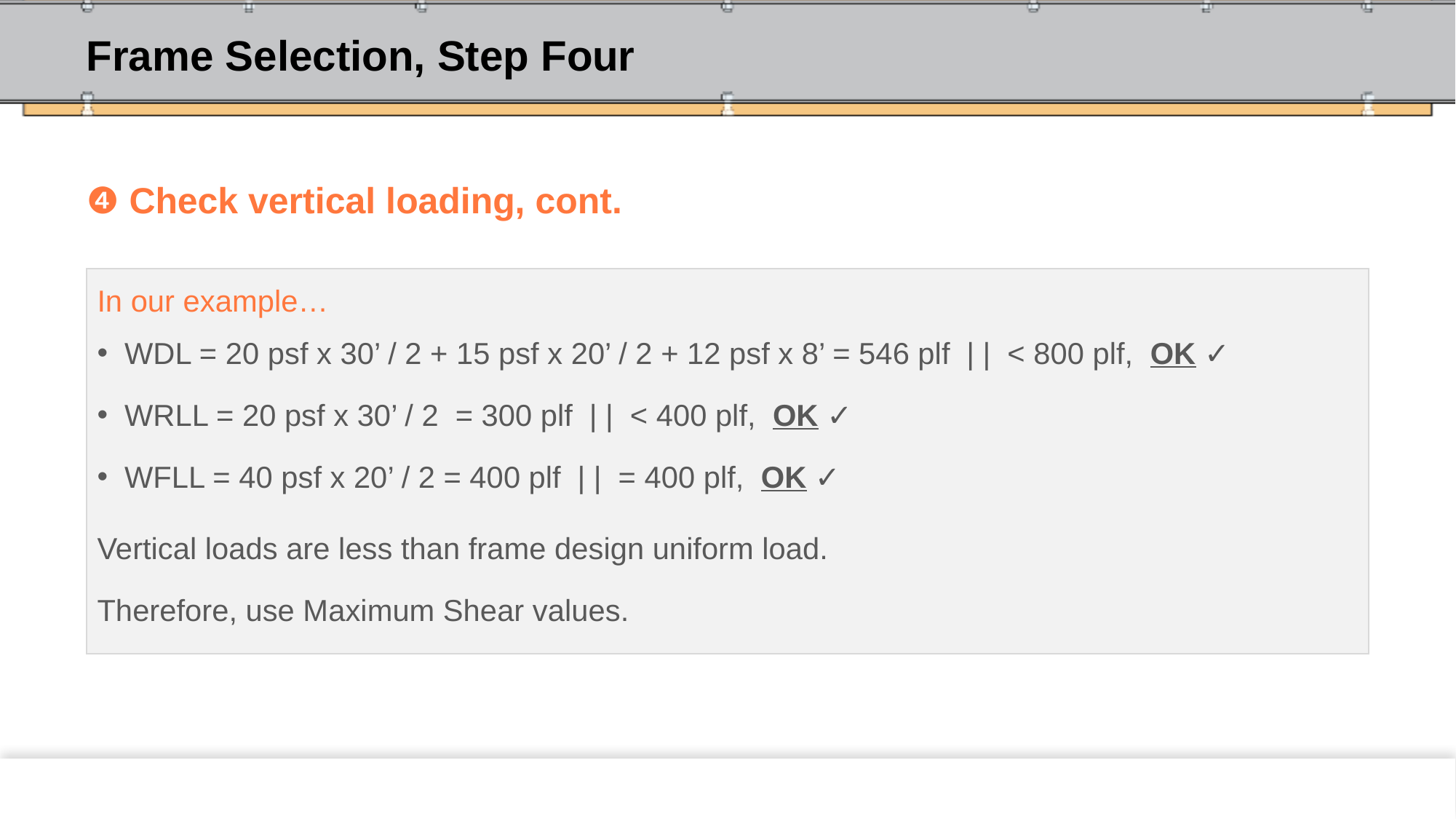

# Frame Selection, Step Four
❹ Check vertical loading, cont.
In our example…
WDL = 20 psf x 30’ / 2 + 15 psf x 20’ / 2 + 12 psf x 8’ = 546 plf  | |  < 800 plf,  OK ✓
WRLL = 20 psf x 30’ / 2  = 300 plf  | |  < 400 plf,  OK ✓
WFLL = 40 psf x 20’ / 2 = 400 plf  | |  = 400 plf,  OK ✓
Vertical loads are less than frame design uniform load.
Therefore, use Maximum Shear values.